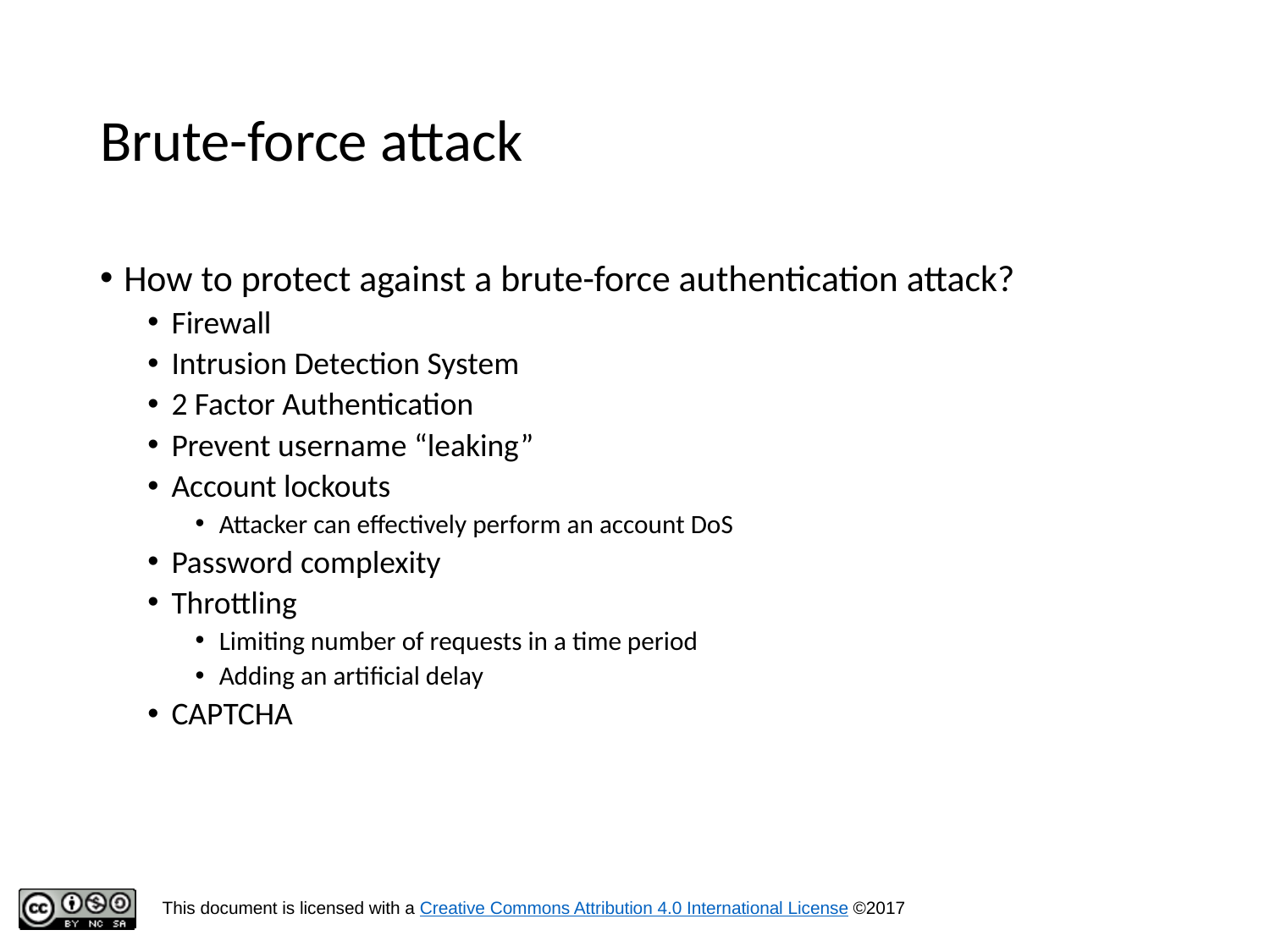

# Brute-force attack
How to protect against a brute-force authentication attack?
Firewall
Intrusion Detection System
2 Factor Authentication
Prevent username “leaking”
Account lockouts
Attacker can effectively perform an account DoS
Password complexity
Throttling
Limiting number of requests in a time period
Adding an artificial delay
CAPTCHA